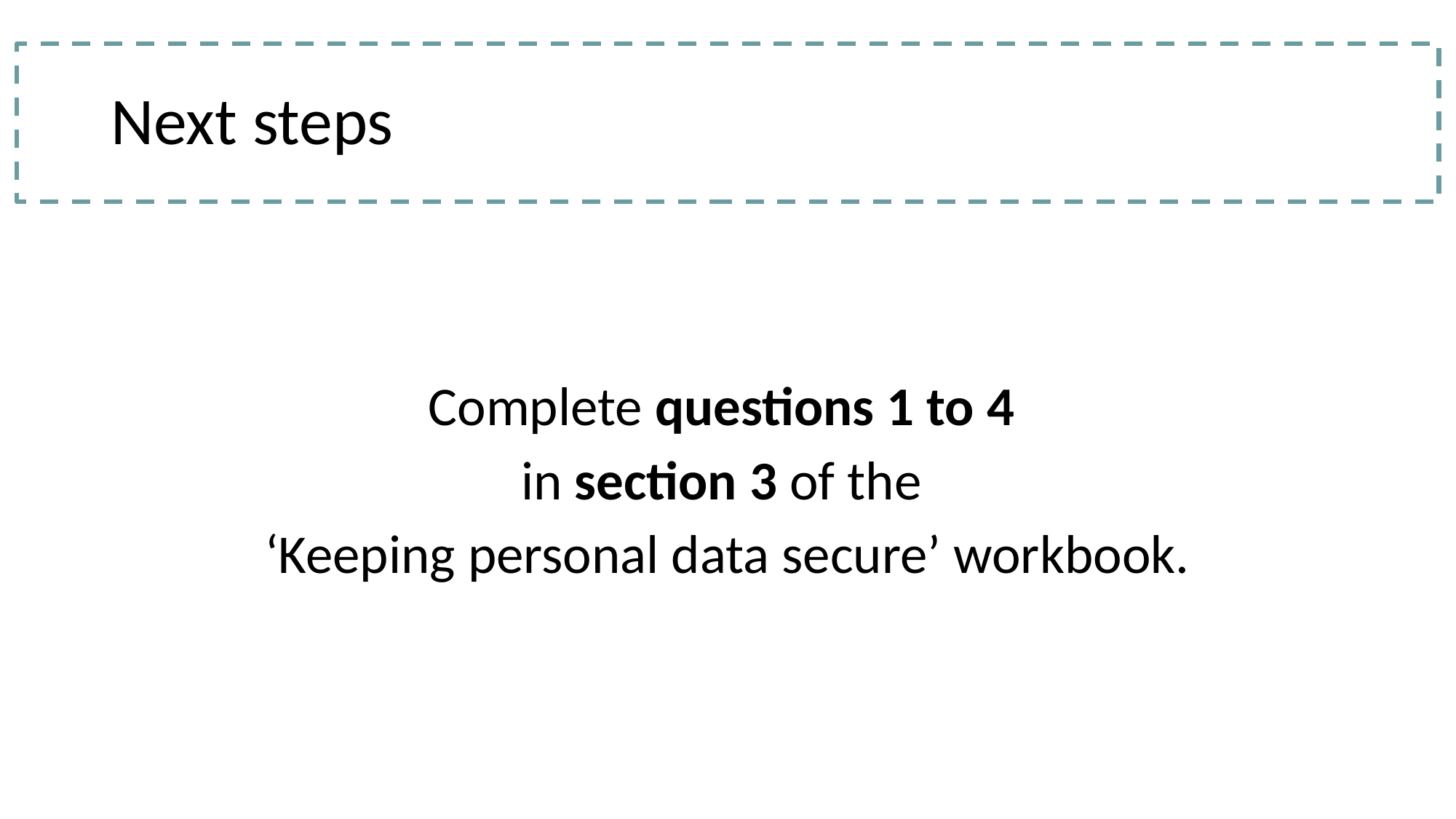

# Next steps

Complete questions 1 to 4
in section 3 of the
‘Keeping personal data secure’ workbook.